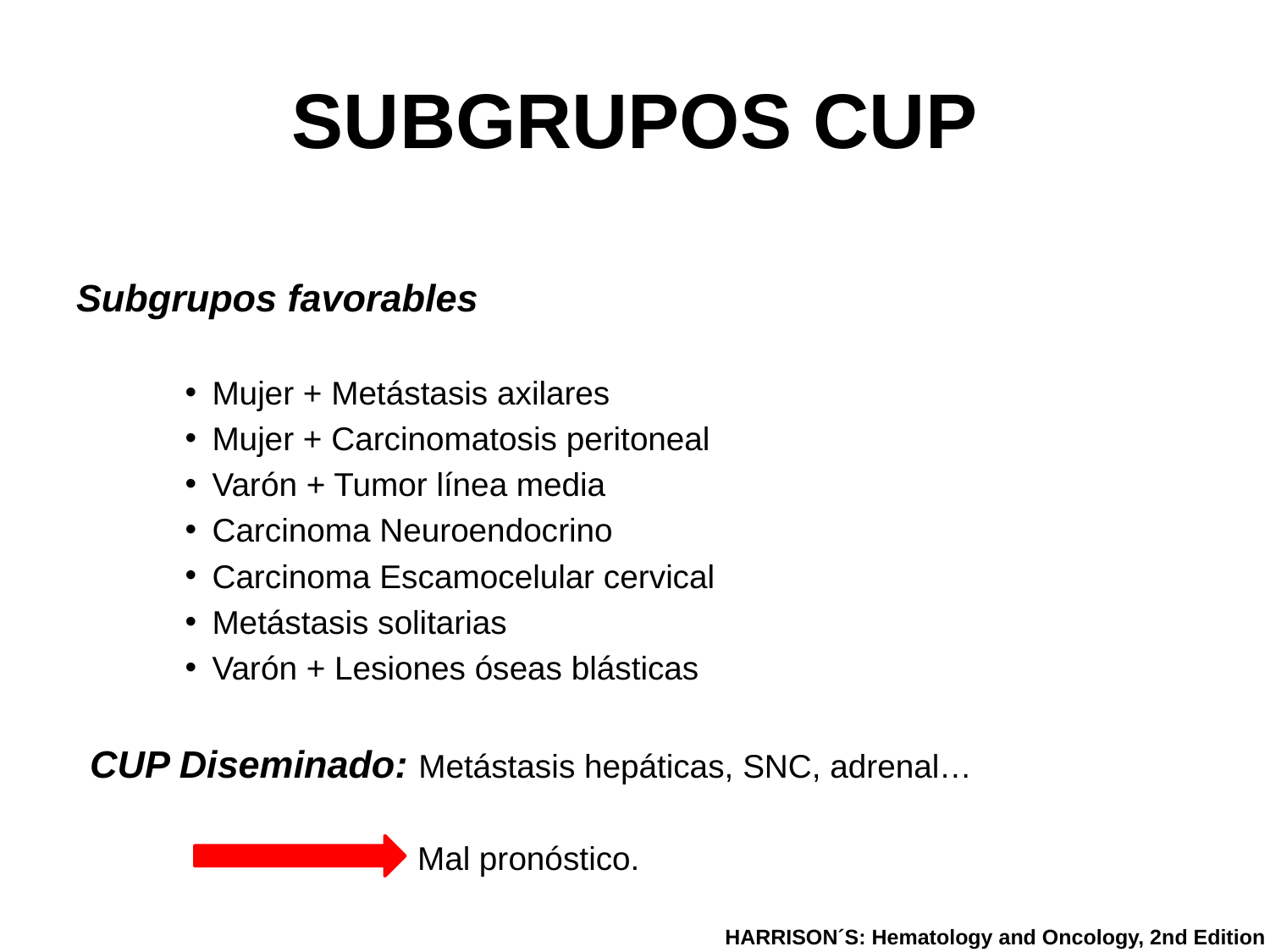

# SUBGRUPOS CUP

Subgrupos favorables

Mujer + Metástasis axilares
Mujer + Carcinomatosis peritoneal
Varón + Tumor línea media
Carcinoma Neuroendocrino
Carcinoma Escamocelular cervical
Metástasis solitarias
Varón + Lesiones óseas blásticas

CUP Diseminado: Metástasis hepáticas, SNC, adrenal…

                                    Mal pronóstico.

HARRISON´S: Hematology and Oncology, 2nd Edition